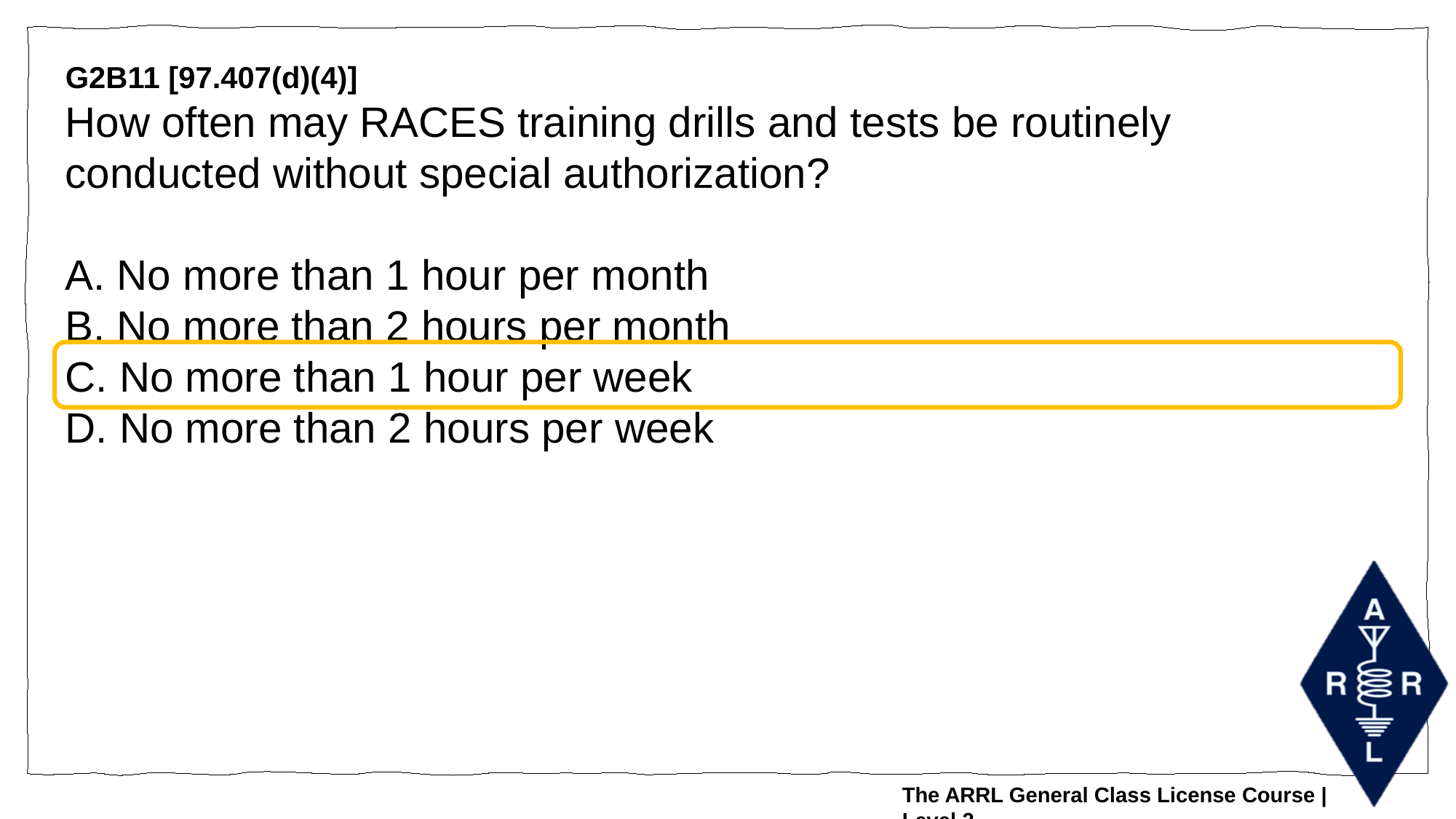

G2B11 [97.407(d)(4)]
How often may RACES training drills and tests be routinely conducted without special authorization?

A. No more than 1 hour per month
B. No more than 2 hours per month
C. No more than 1 hour per week
D. No more than 2 hours per week